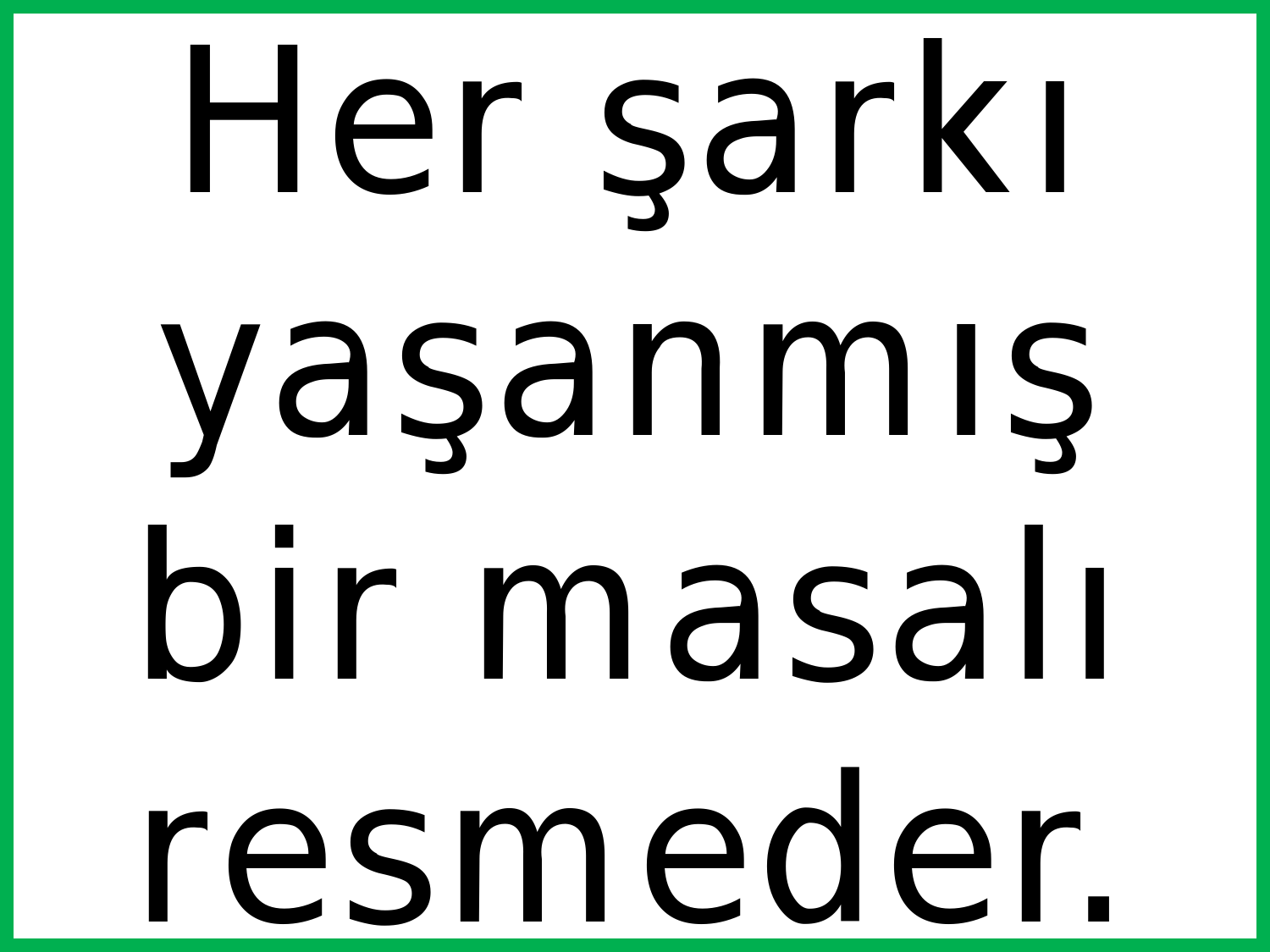

# Her şarkı yaşanmış bir masalı resmeder.